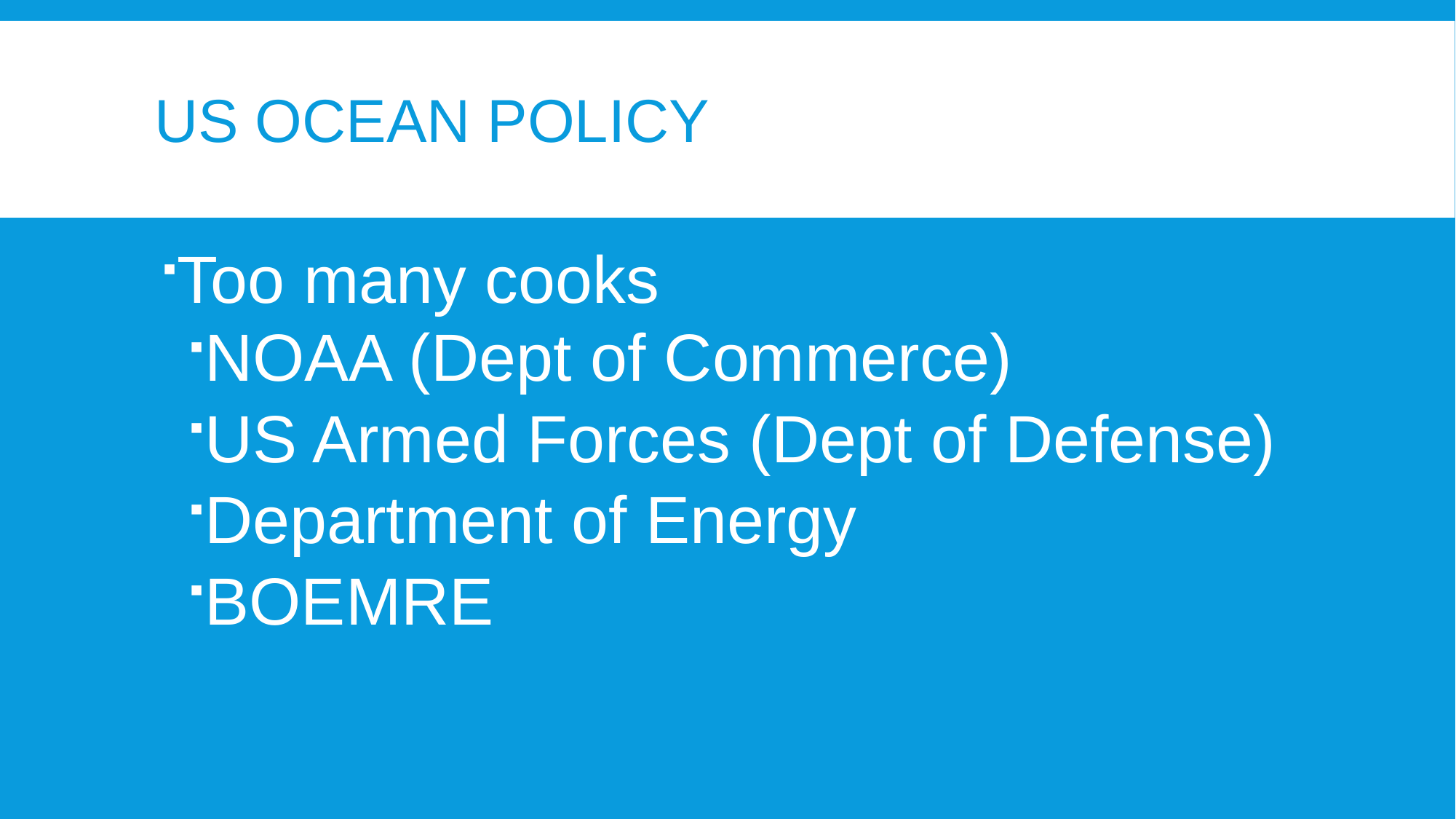

# Us Ocean policy
Too many cooks
NOAA (Dept of Commerce)
US Armed Forces (Dept of Defense)
Department of Energy
BOEMRE